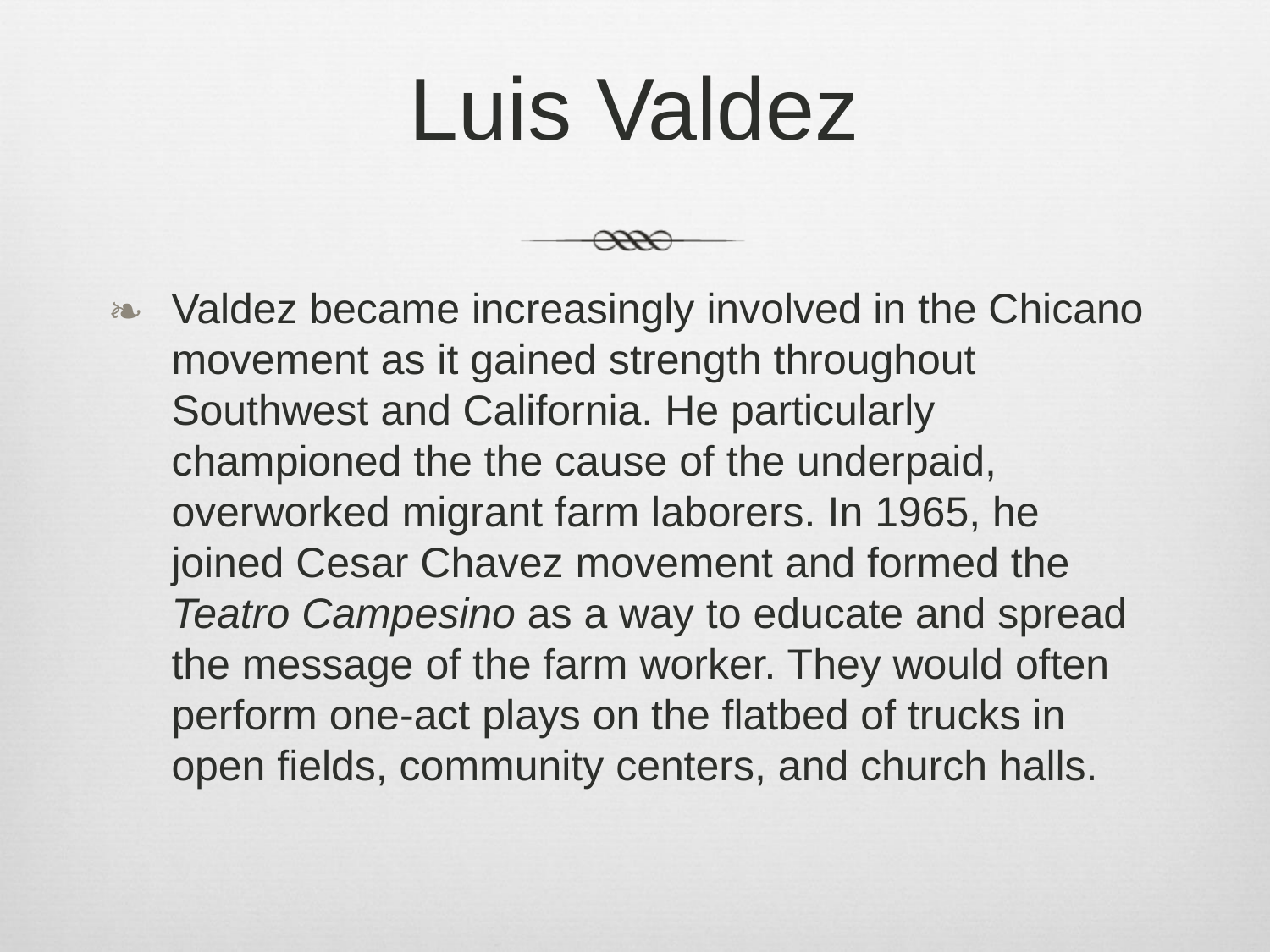

# Luis Valdez
Valdez became increasingly involved in the Chicano movement as it gained strength throughout Southwest and California. He particularly championed the the cause of the underpaid, overworked migrant farm laborers. In 1965, he joined Cesar Chavez movement and formed the Teatro Campesino as a way to educate and spread the message of the farm worker. They would often perform one-act plays on the flatbed of trucks in open fields, community centers, and church halls.